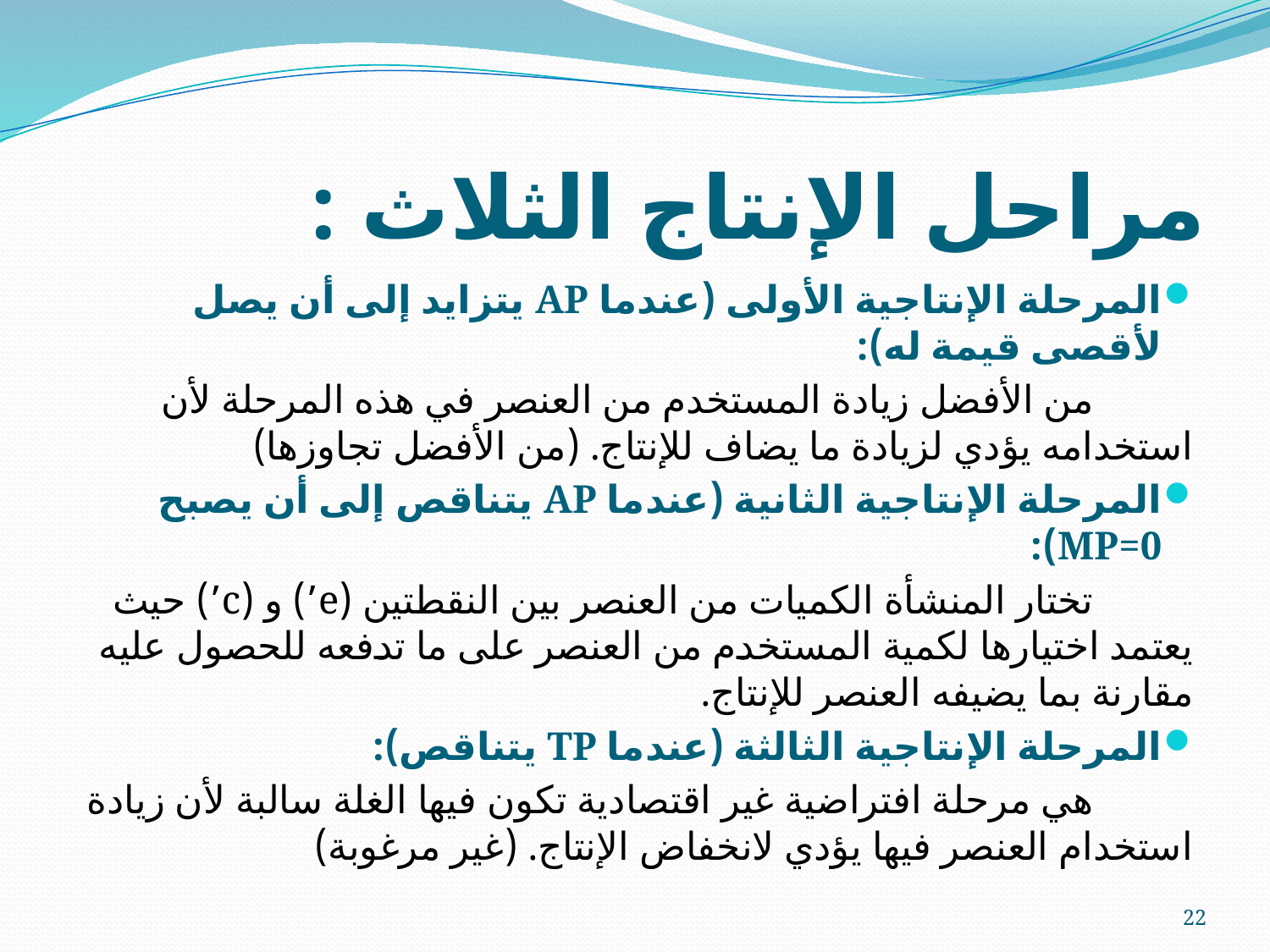

# مراحل الإنتاج الثلاث :
المرحلة الإنتاجية الأولى (عندما AP يتزايد إلى أن يصل لأقصى قيمة له):
          من الأفضل زيادة المستخدم من العنصر في هذه المرحلة لأن استخدامه يؤدي لزيادة ما يضاف للإنتاج. (من الأفضل تجاوزها)
المرحلة الإنتاجية الثانية (عندما AP يتناقص إلى أن يصبح MP=0):
          تختار المنشأة الكميات من العنصر بين النقطتين (e’) و (c’) حيث يعتمد اختيارها لكمية المستخدم من العنصر على ما تدفعه للحصول عليه مقارنة بما يضيفه العنصر للإنتاج.
المرحلة الإنتاجية الثالثة (عندما TP يتناقص):
          هي مرحلة افتراضية غير اقتصادية تكون فيها الغلة سالبة لأن زيادة استخدام العنصر فيها يؤدي لانخفاض الإنتاج. (غير مرغوبة)
22